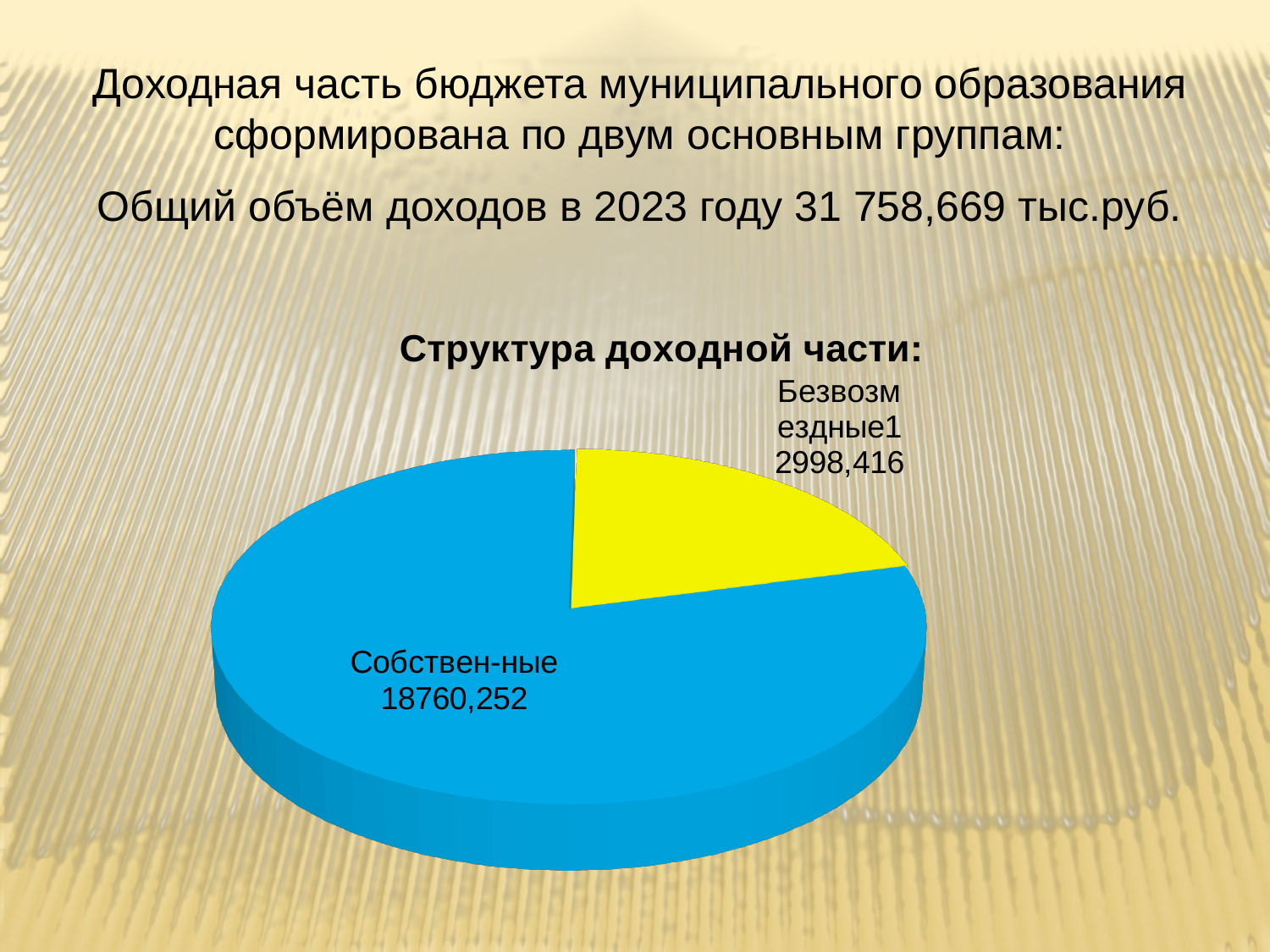

Доходная часть бюджета муниципального образования сформирована по двум основным группам:

Общий объём доходов в 2023 году 31 758,669 тыс.руб.

[unsupported chart]